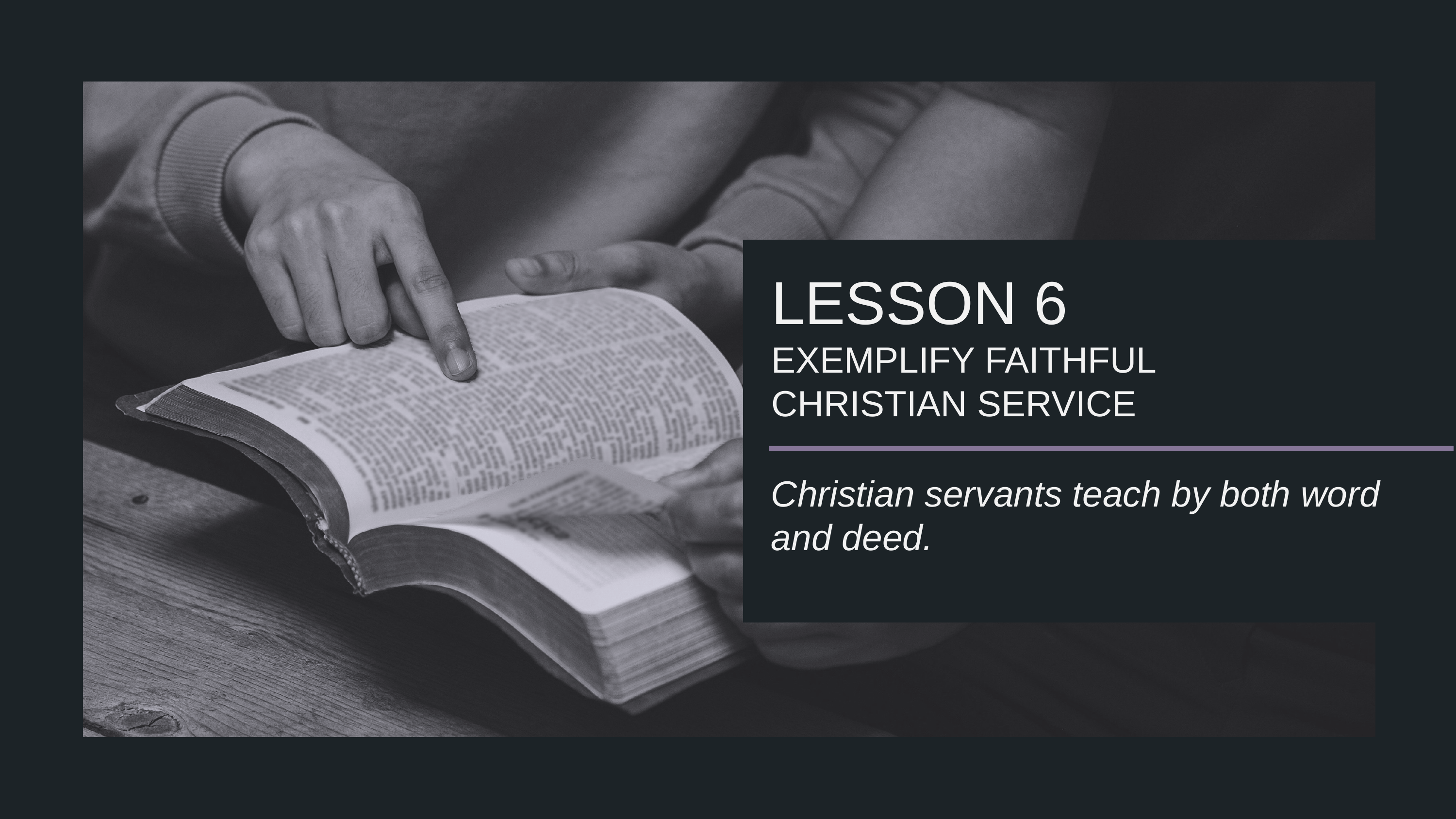

LESSON 6
EXEMPLIFY FAITHFUL
CHRISTIAN SERVICE
Christian servants teach by both word
and deed.